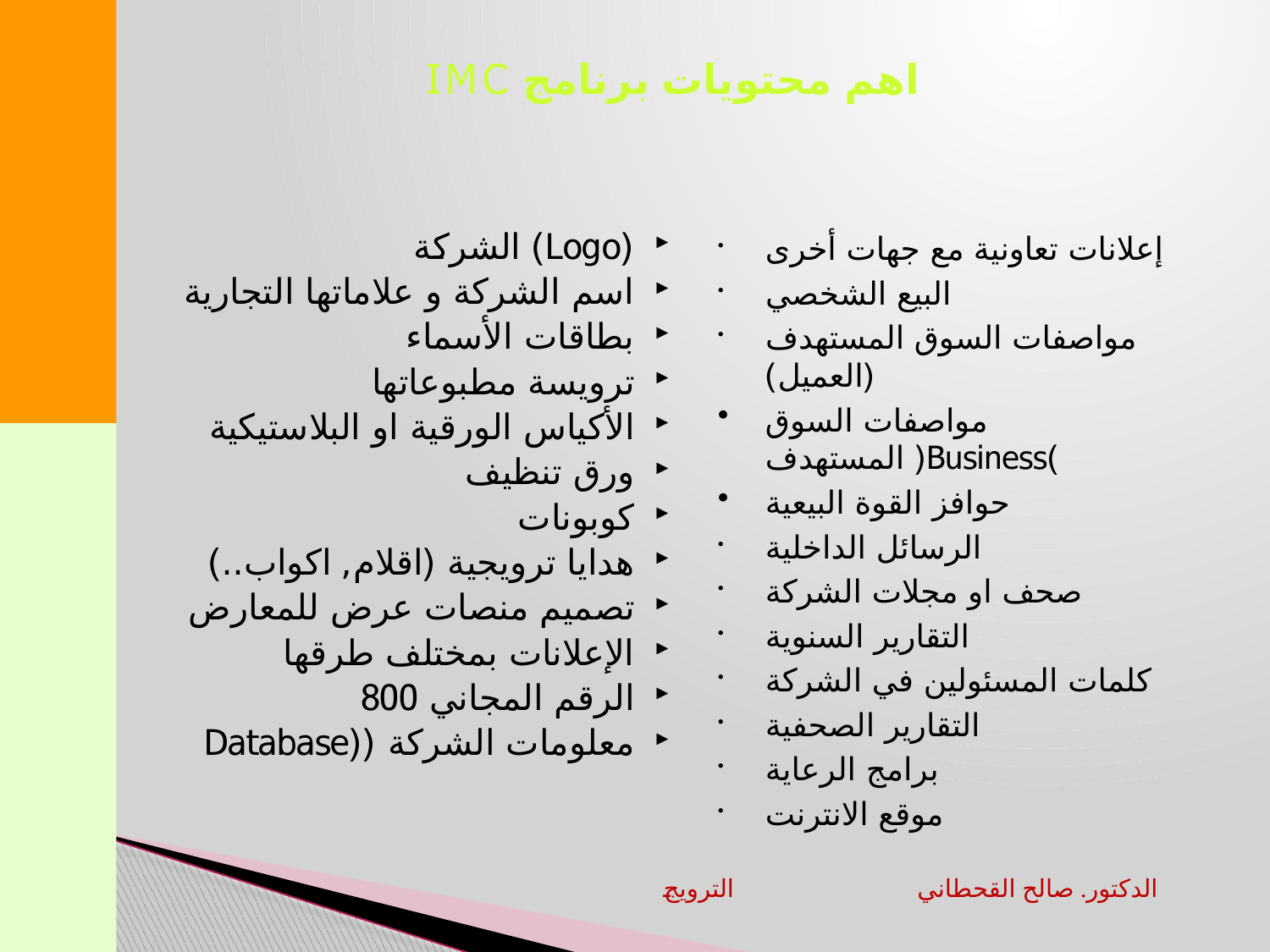

# اهم محتويات برنامج IMC
(Logo) الشركة
اسم الشركة و علاماتها التجارية
بطاقات الأسماء
ترويسة مطبوعاتها
الأكياس الورقية او البلاستيكية
ورق تنظيف
كوبونات
هدايا ترويجية (اقلام, اكواب..)
تصميم منصات عرض للمعارض
الإعلانات بمختلف طرقها
الرقم المجاني 800
معلومات الشركة ((Database
إعلانات تعاونية مع جهات أخرى
البيع الشخصي
مواصفات السوق المستهدف (العميل)
مواصفات السوق المستهدف )Business(
حوافز القوة البيعية
الرسائل الداخلية
صحف او مجلات الشركة
التقارير السنوية
كلمات المسئولين في الشركة
التقارير الصحفية
برامج الرعاية
موقع الانترنت

الترويج		الدكتور. صالح القحطاني